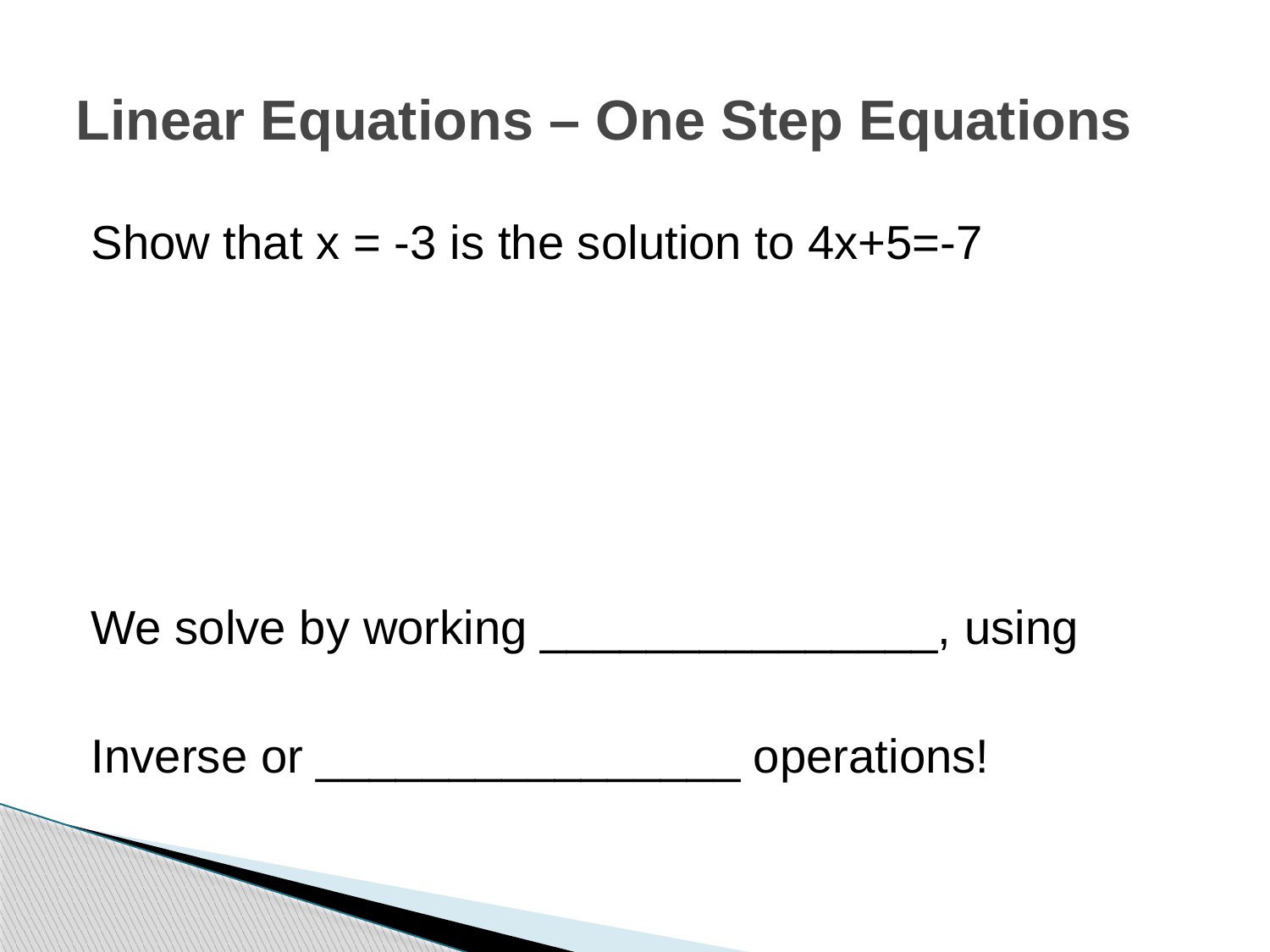

# Linear Equations – One Step Equations
Show that x = -3 is the solution to 4x+5=-7

We solve by working _______________, using

Inverse or ________________ operations!